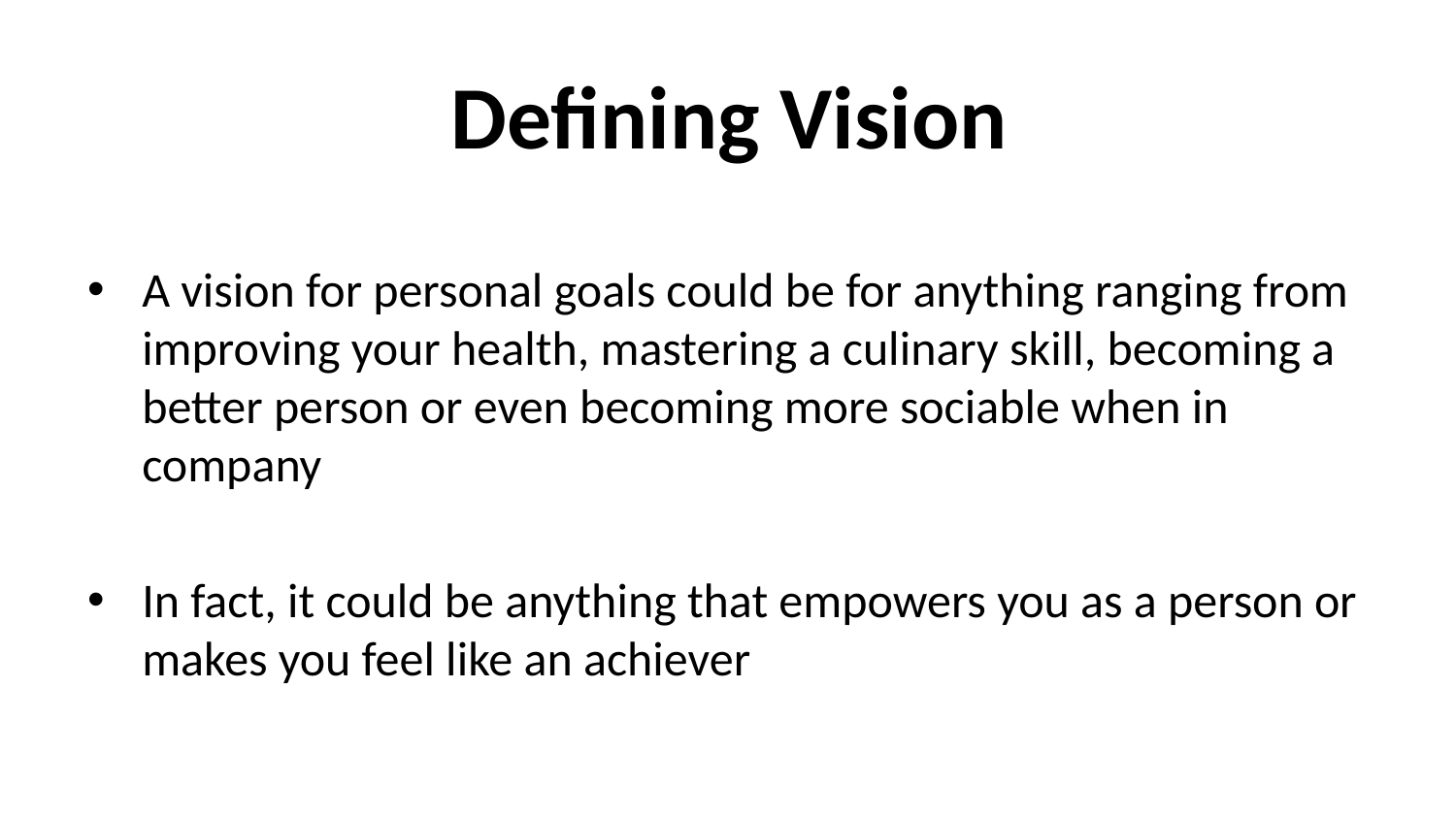

# Defining Vision
A vision for personal goals could be for anything ranging from improving your health, mastering a culinary skill, becoming a better person or even becoming more sociable when in company

In fact, it could be anything that empowers you as a person or makes you feel like an achiever